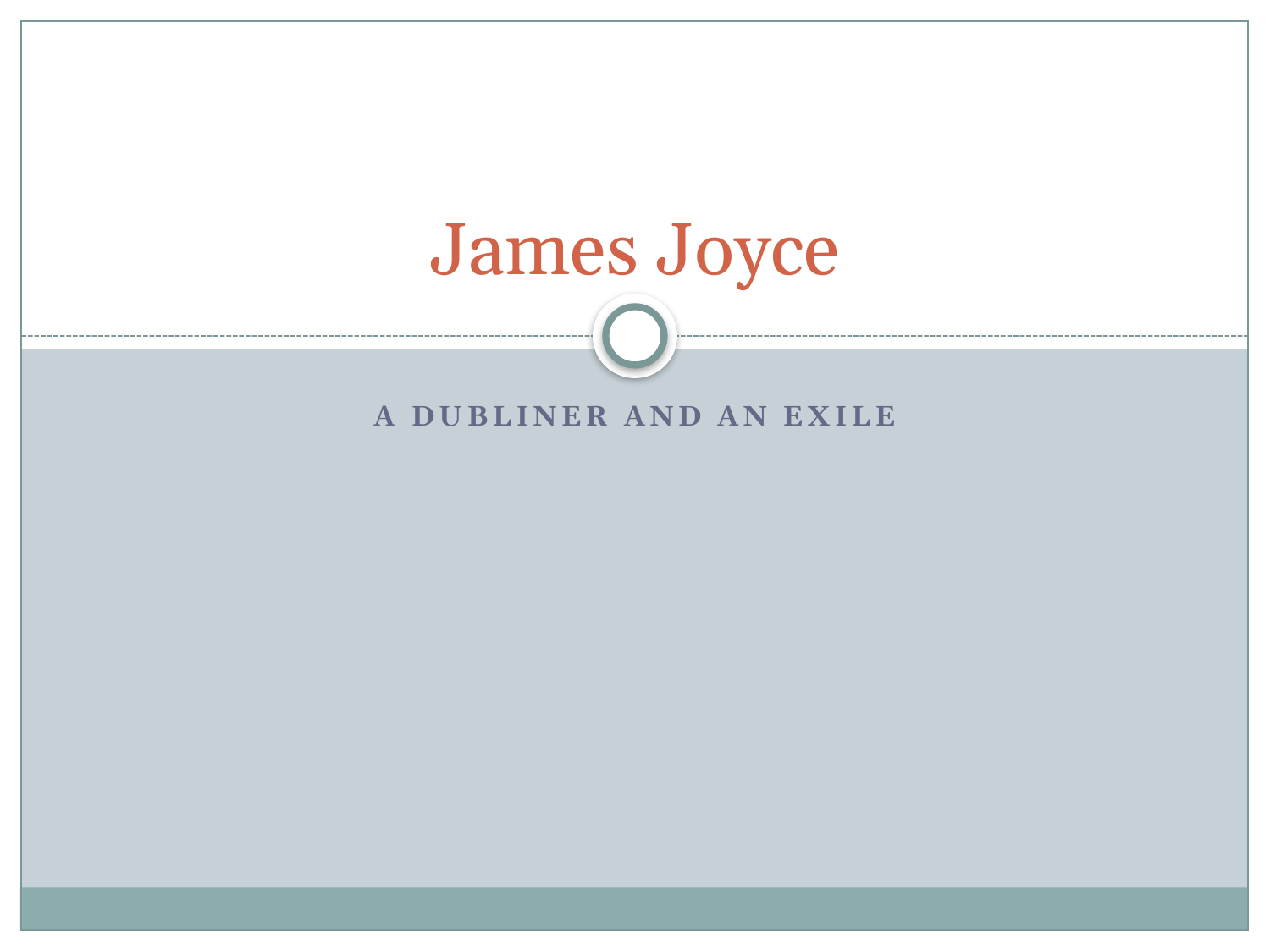

# James Joyce
A Dubliner and an Exile